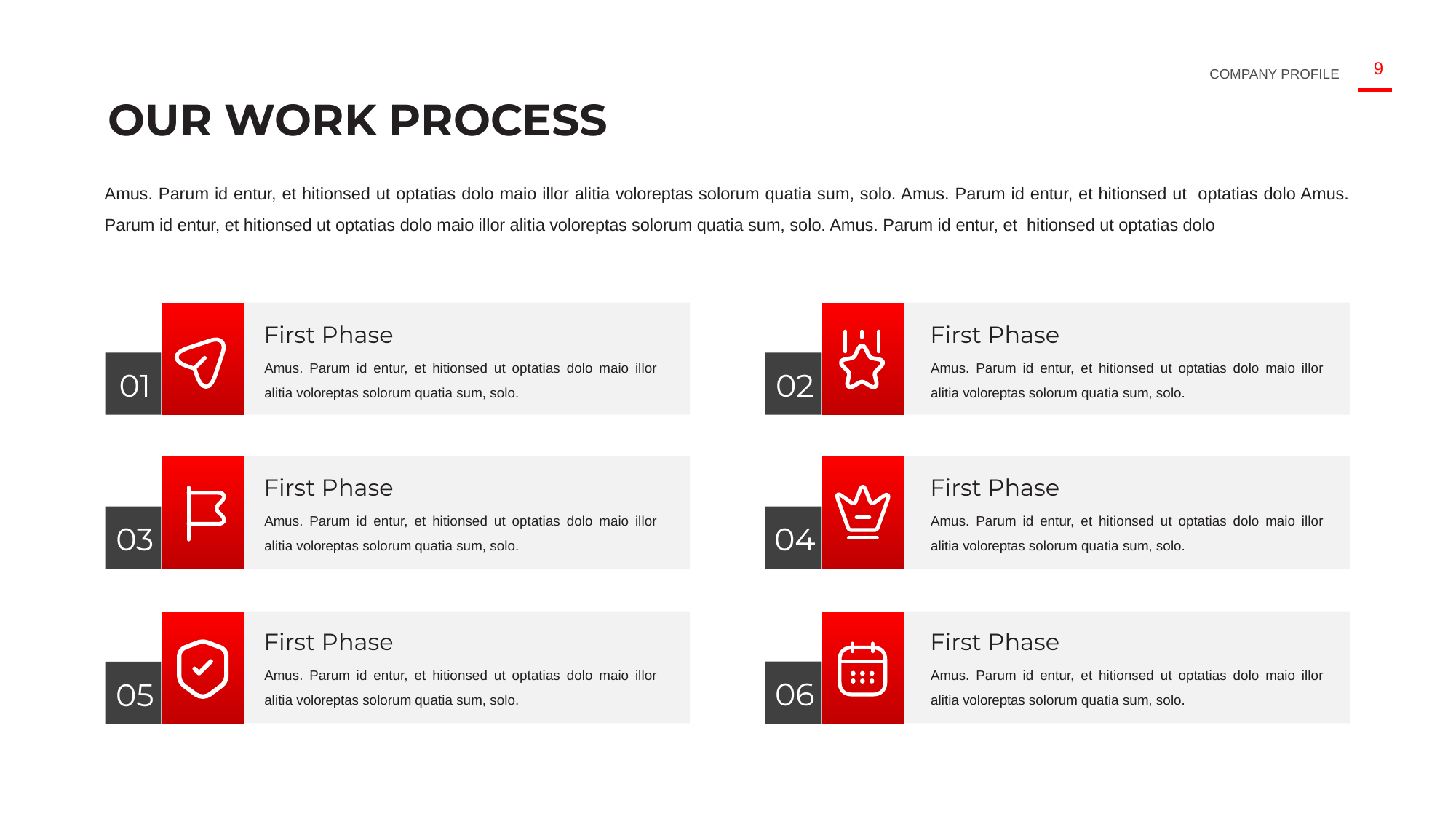

OUR WORK PROCESS
Amus. Parum id entur, et hitionsed ut optatias dolo maio illor alitia voloreptas solorum quatia sum, solo. Amus. Parum id entur, et hitionsed ut  optatias dolo Amus. Parum id entur, et hitionsed ut optatias dolo maio illor alitia voloreptas solorum quatia sum, solo. Amus. Parum id entur, et  hitionsed ut optatias dolo

First Phase
First Phase

Amus. Parum id entur, et hitionsed ut optatias dolo maio illor alitia voloreptas solorum quatia sum, solo.
Amus. Parum id entur, et hitionsed ut optatias dolo maio illor alitia voloreptas solorum quatia sum, solo.

01
02

First Phase
First Phase

Amus. Parum id entur, et hitionsed ut optatias dolo maio illor alitia voloreptas solorum quatia sum, solo.
Amus. Parum id entur, et hitionsed ut optatias dolo maio illor alitia voloreptas solorum quatia sum, solo.

03
04

First Phase
First Phase

Amus. Parum id entur, et hitionsed ut optatias dolo maio illor alitia voloreptas solorum quatia sum, solo.
Amus. Parum id entur, et hitionsed ut optatias dolo maio illor alitia voloreptas solorum quatia sum, solo.

06
05